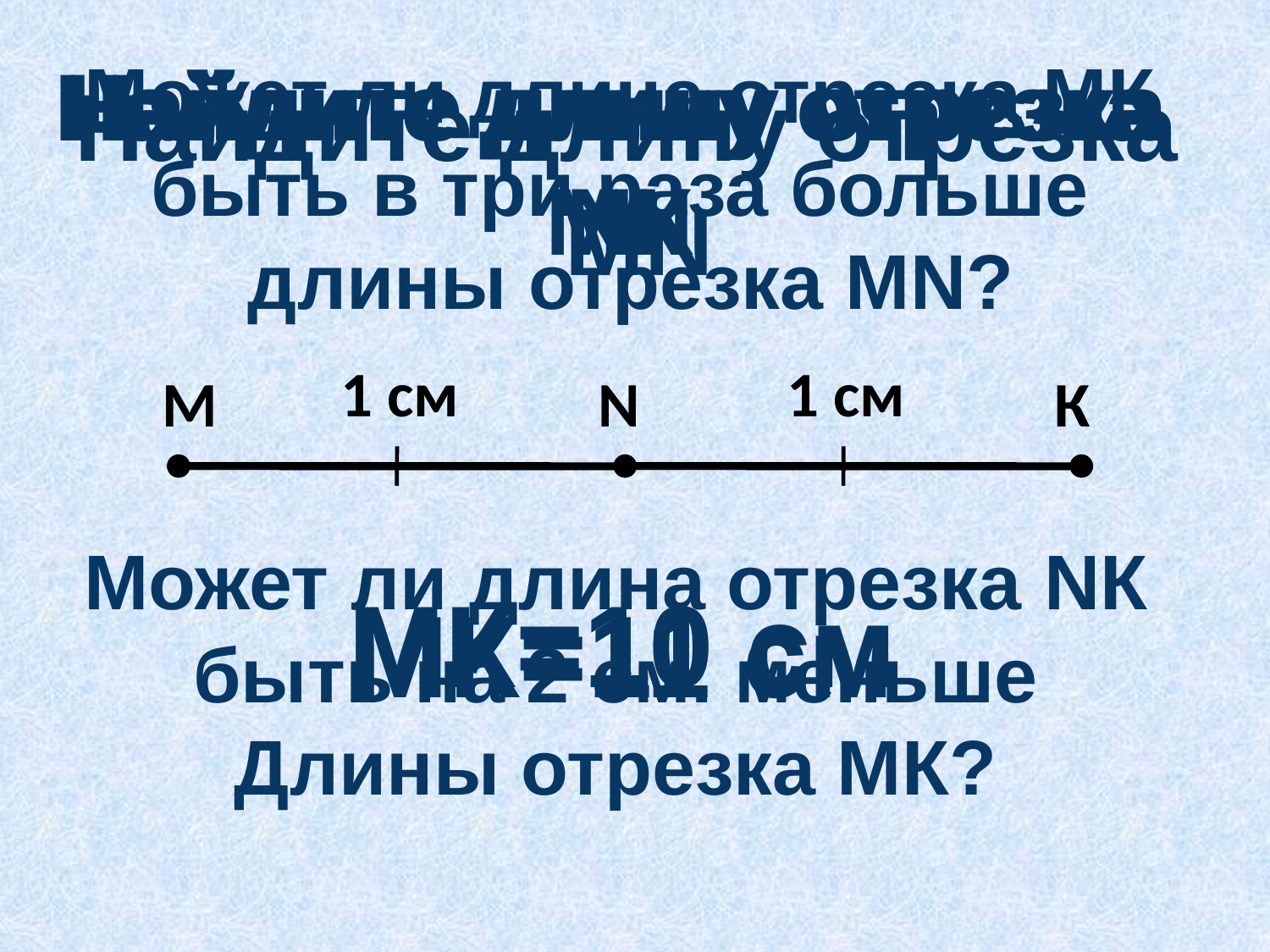

Найдите длину отрезка
 МN
Найдите длину отрезка
 NК
Может ли длина отрезка МК
быть в три раза больше
длины отрезка МN?
Найдите длину отрезка
 МN
1 см
1 см
М
N
К

Может ли длина отрезка NК
быть на 2 см. меньше
Длины отрезка МК?
МК=10 см
МК=11 см